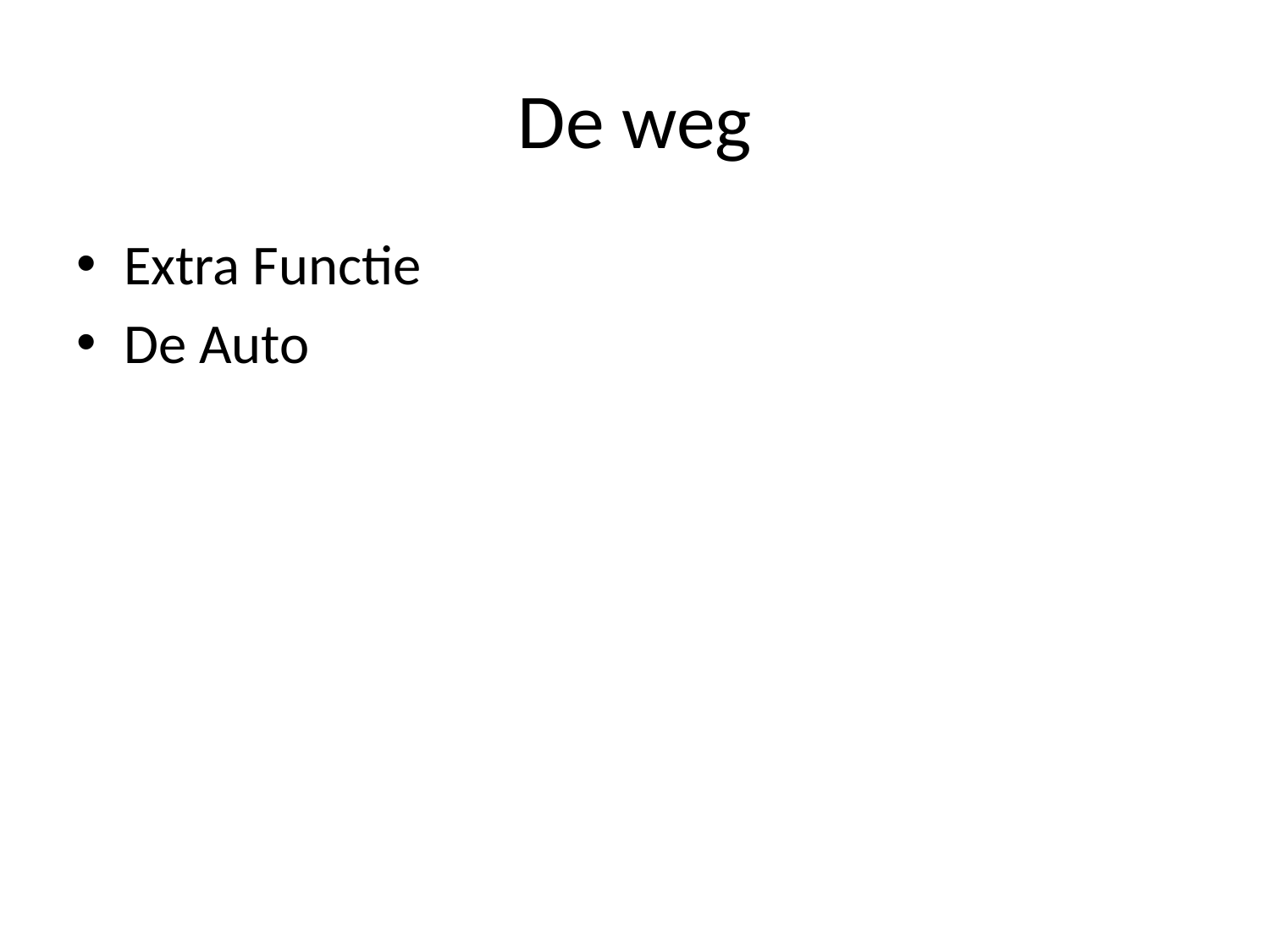

# De weg
Extra Functie
De Auto